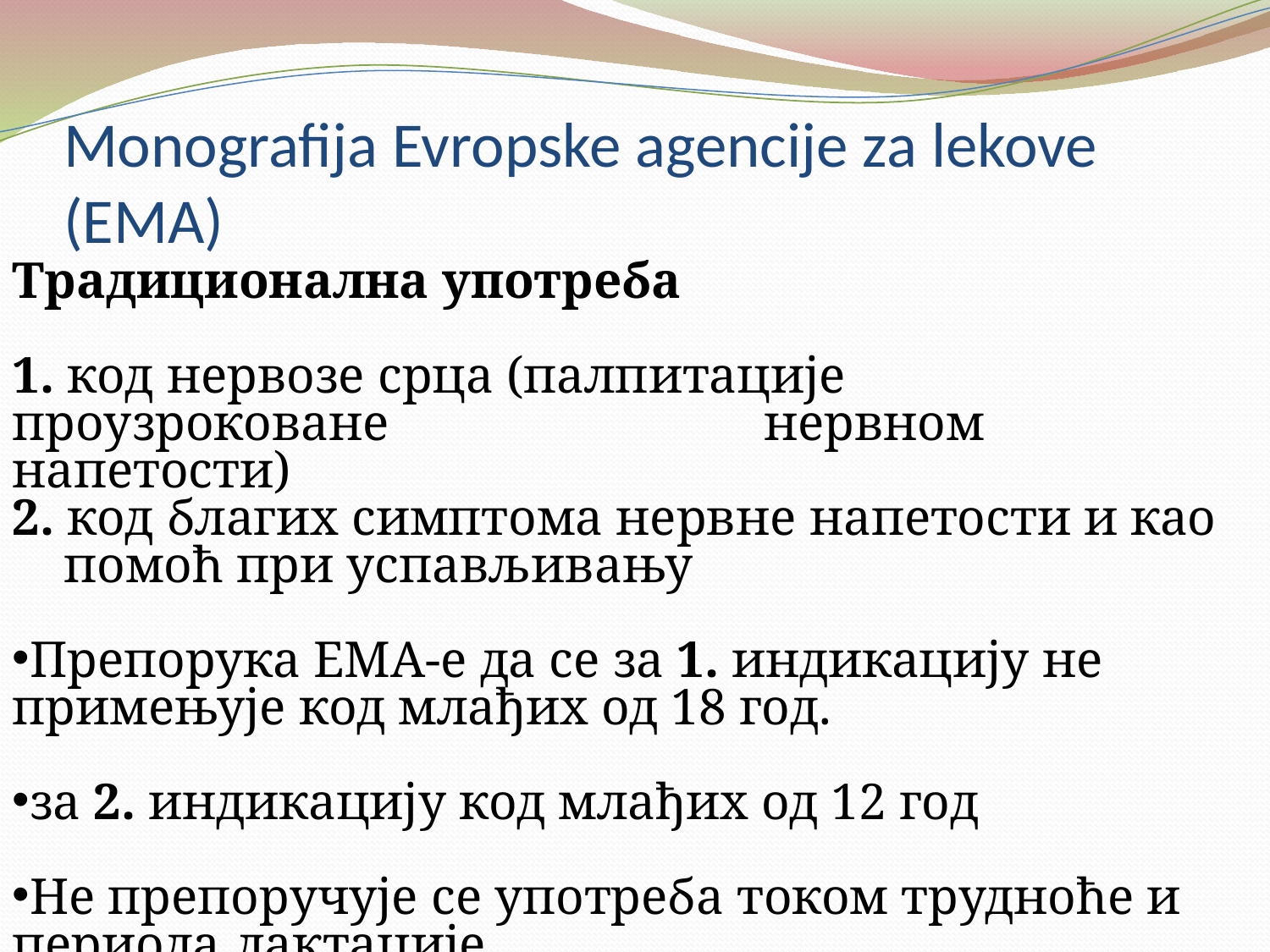

# Monografija Evropske agencije za lekove (EMA)
Традиционална употреба

1. код нервозе срца (палпитације проузроковане                             нервном напетости)
2. код благих симптома нервне напетости и као
    помоћ при успављивању

Препорука ЕМА-е да се за 1. индикацију не примењује код млађих од 18 год.

за 2. индикацију код млађих од 12 год

Не препоручује се употреба током трудноће и периода лактације.